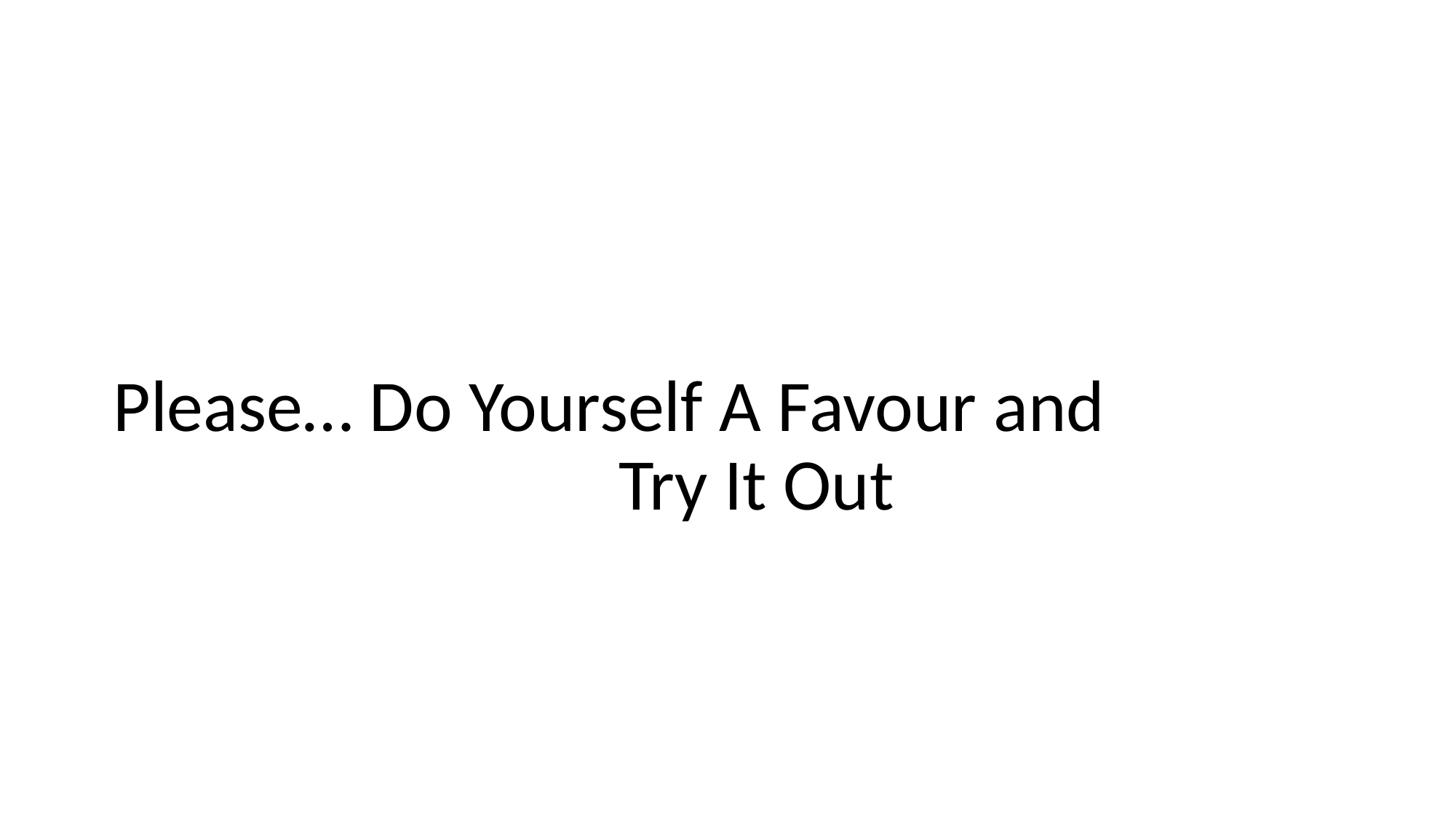

Please… Do Yourself A Favour and                   Try It Out